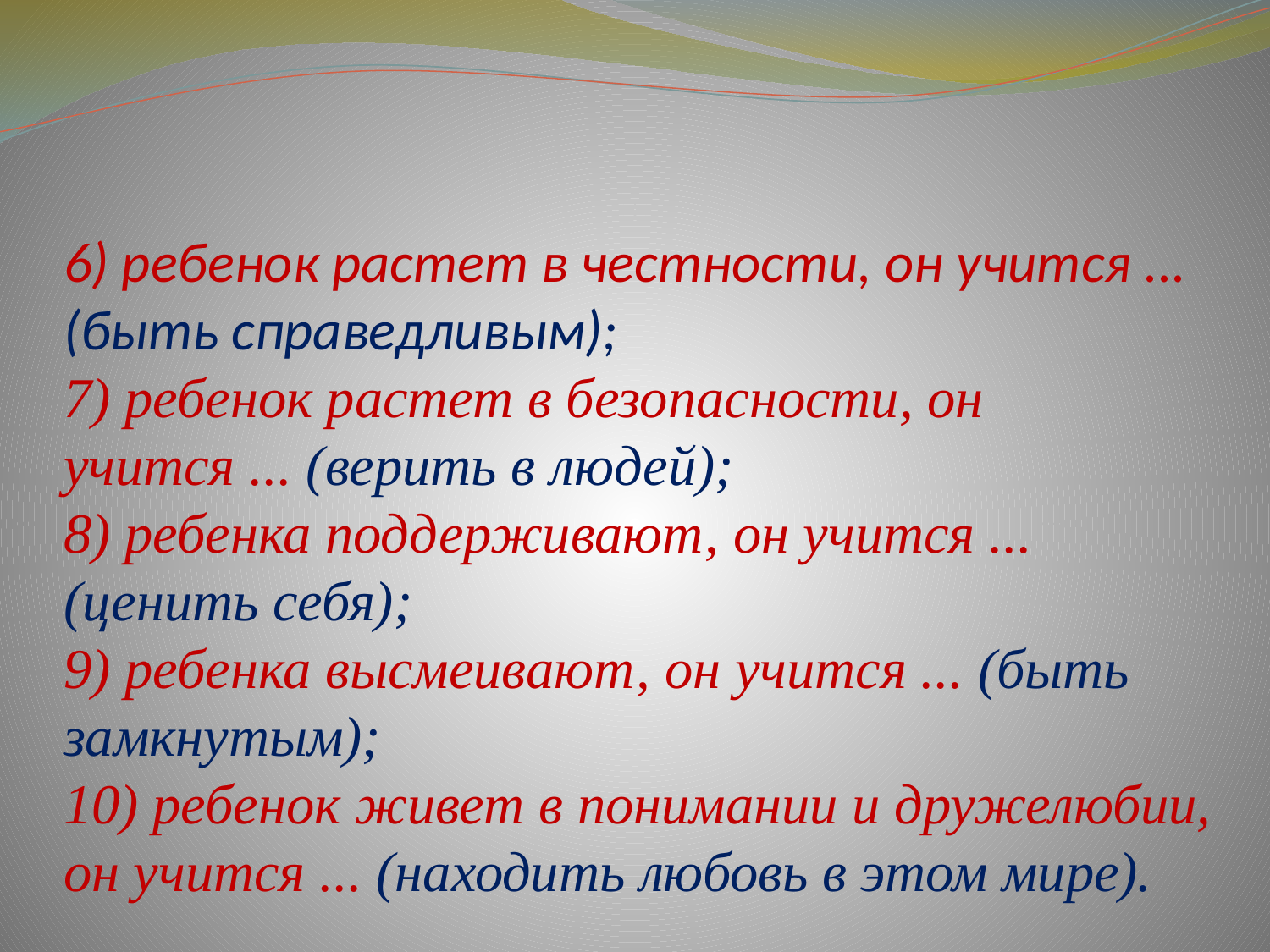

# 6) ребенок растет в честности, он учится ... (быть справедливым); 7) ребенок растет в безопасности, он учится ... (верить в людей); 8) ребенка поддерживают, он учится ... (ценить себя); 9) ребенка высмеивают, он учится ... (быть замкнутым); 10) ребенок живет в понимании и дружелюбии, он учится ... (находить любовь в этом мире).